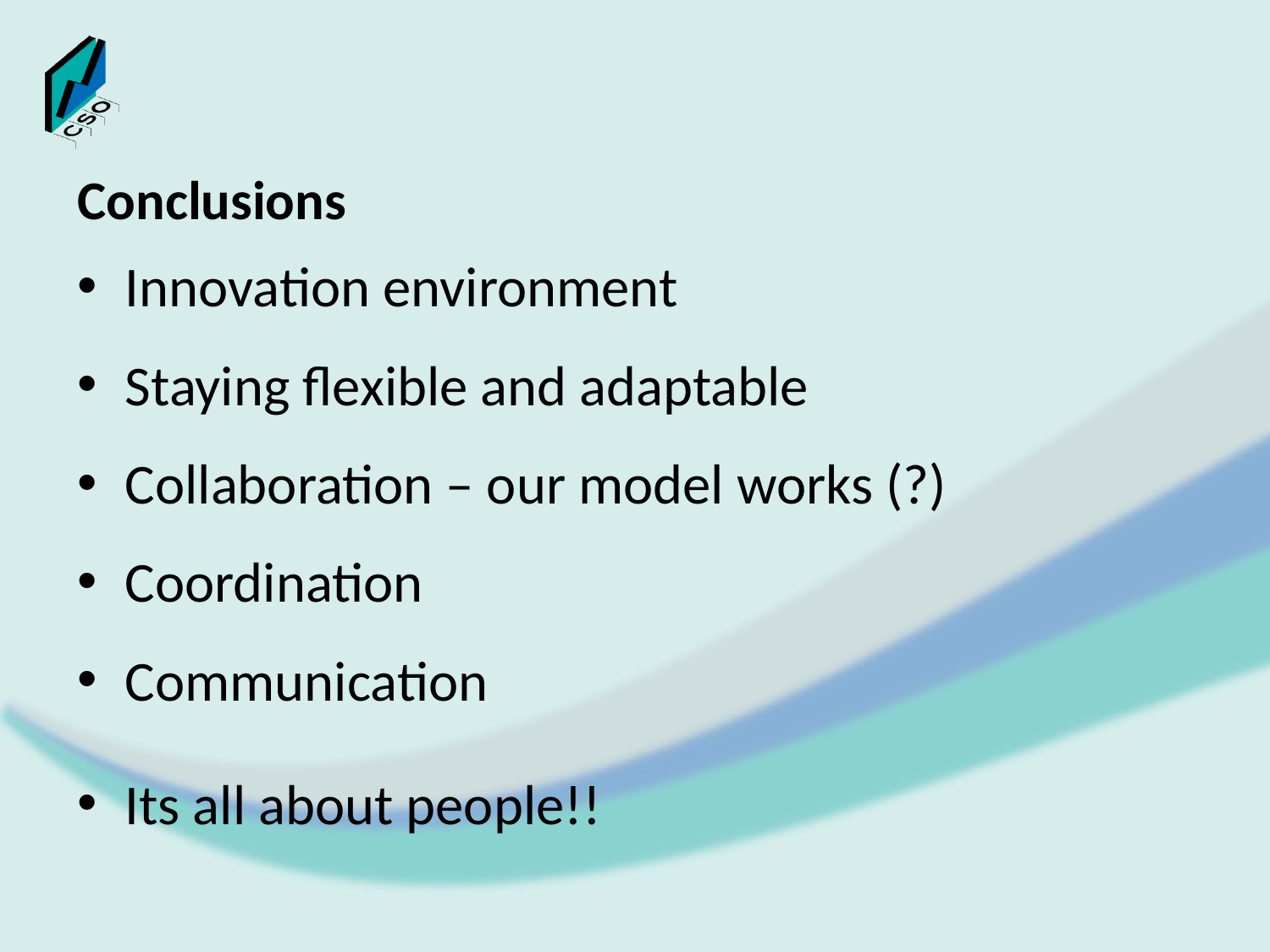

#
Conclusions
Innovation environment
Staying flexible and adaptable
Collaboration – our model works (?)
Coordination
Communication
Its all about people!!